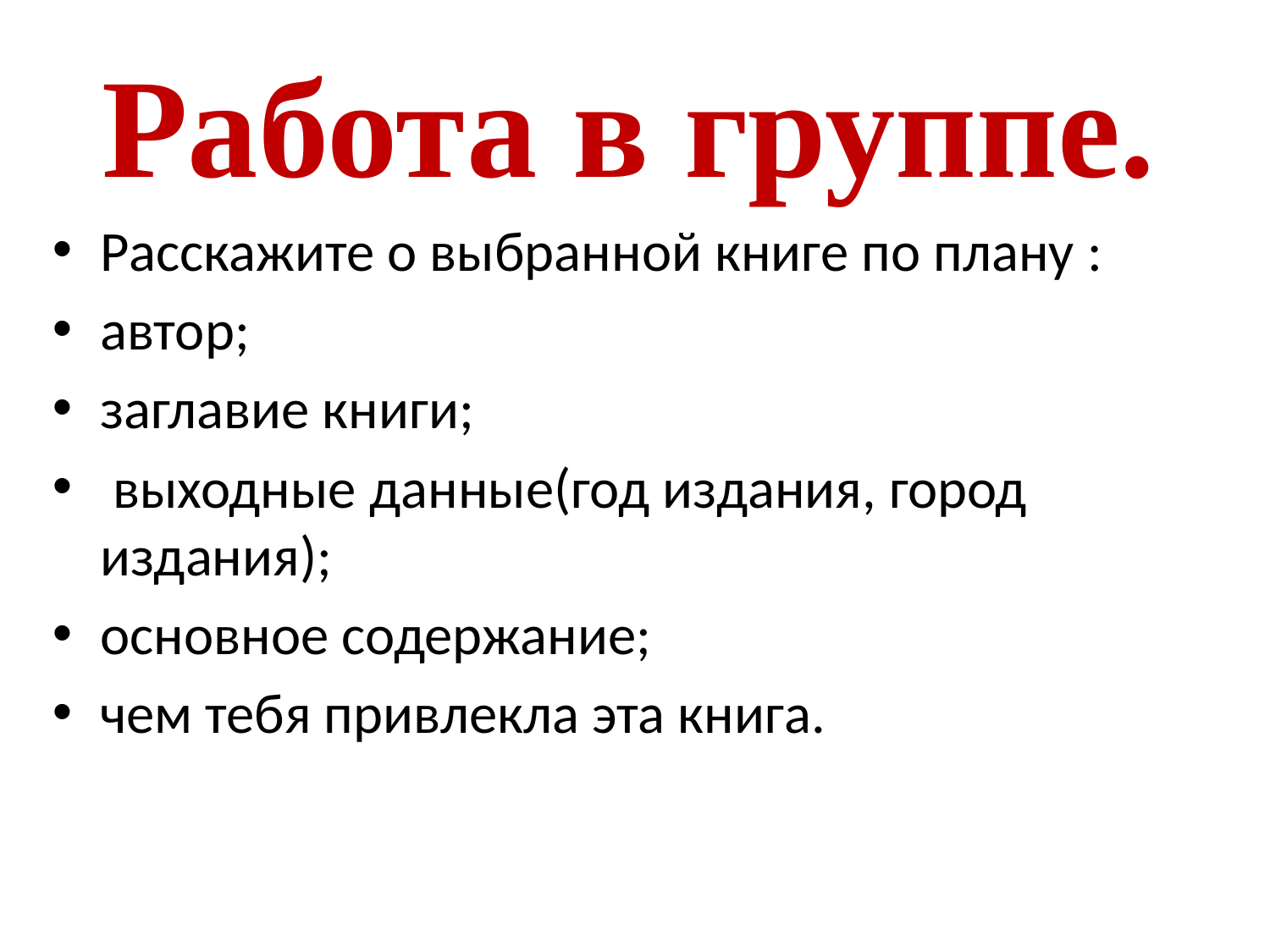

Работа в группе.
#
Расскажите о выбранной книге по плану :
автор;
заглавие книги;
 выходные данные(год издания, город издания);
основное содержание;
чем тебя привлекла эта книга.